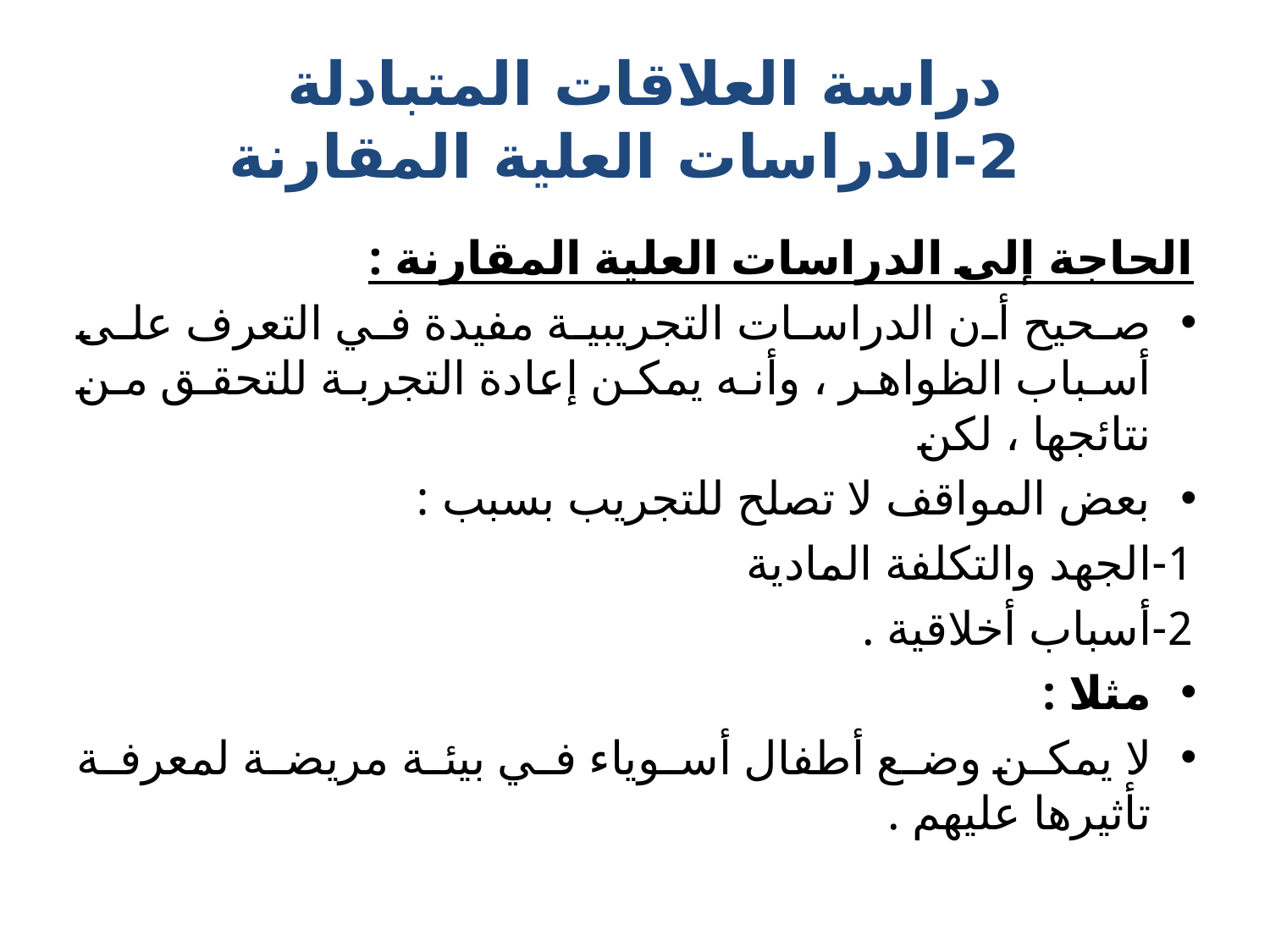

# دراسة العلاقات المتبادلة 2-الدراسات العلية المقارنة
الحاجة إلى الدراسات العلية المقارنة :
صحيح أن الدراسات التجريبية مفيدة في التعرف على أسباب الظواهر ، وأنه يمكن إعادة التجربة للتحقق من نتائجها ، لكن
بعض المواقف لا تصلح للتجريب بسبب :
	1-الجهد والتكلفة المادية
	2-أسباب أخلاقية .
مثلا :
لا يمكن وضع أطفال أسوياء في بيئة مريضة لمعرفة تأثيرها عليهم .